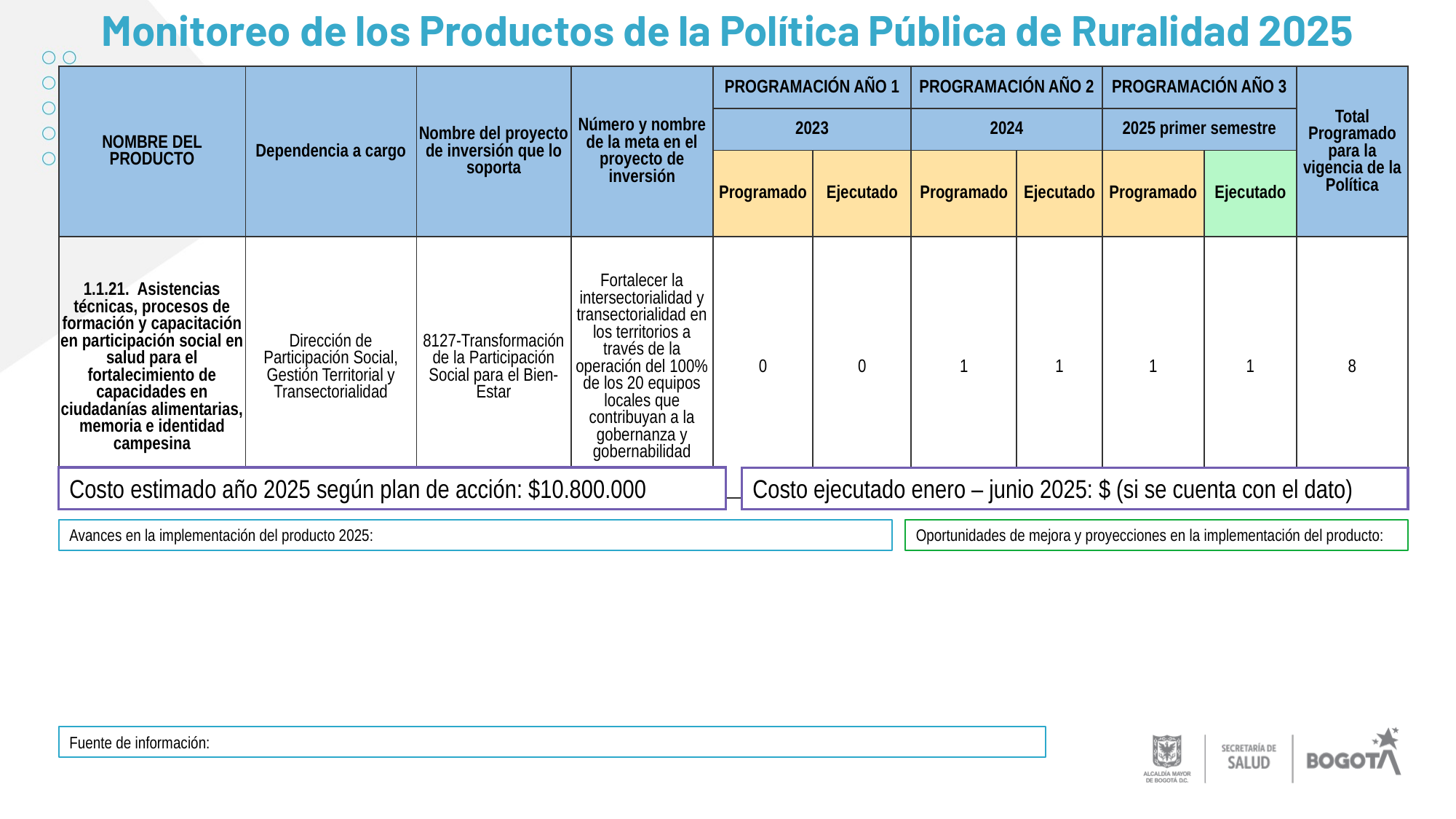

Monitoreo de los Productos de la Política Pública de Ruralidad 2025
| NOMBRE DEL PRODUCTO | Dependencia a cargo | Nombre del proyecto de inversión que lo soporta | Número y nombre de la meta en el proyecto de inversión | PROGRAMACIÓN AÑO 1 |  | PROGRAMACIÓN AÑO 2 |  | PROGRAMACIÓN AÑO 3 |  | Total Programado para la vigencia de la Política |
| --- | --- | --- | --- | --- | --- | --- | --- | --- | --- | --- |
|  |  |  |  | 2023 |  | 2024 |  | 2025 primer semestre |  |  |
|  |  |  |  | Programado | Ejecutado | Programado | Ejecutado | Programado | Ejecutado |  |
| 1.1.21. Asistencias técnicas, procesos de formación y capacitación en participación social en salud para el fortalecimiento de capacidades en ciudadanías alimentarias, memoria e identidad campesina | Dirección de Participación Social, Gestión Territorial y Transectorialidad | 8127-Transformación de la Participación Social para el Bien-Estar | Fortalecer la intersectorialidad y transectorialidad en los territorios a través de la operación del 100% de los 20 equipos locales que contribuyan a la gobernanza y gobernabilidad | 0 | 0 | 1 | 1 | 1 | 1 | 8 |
Costo estimado año 2025 según plan de acción: $10.800.000
Costo ejecutado enero – junio 2025: $ (si se cuenta con el dato)
Avances en la implementación del producto 2025:
Oportunidades de mejora y proyecciones en la implementación del producto:
Fuente de información: